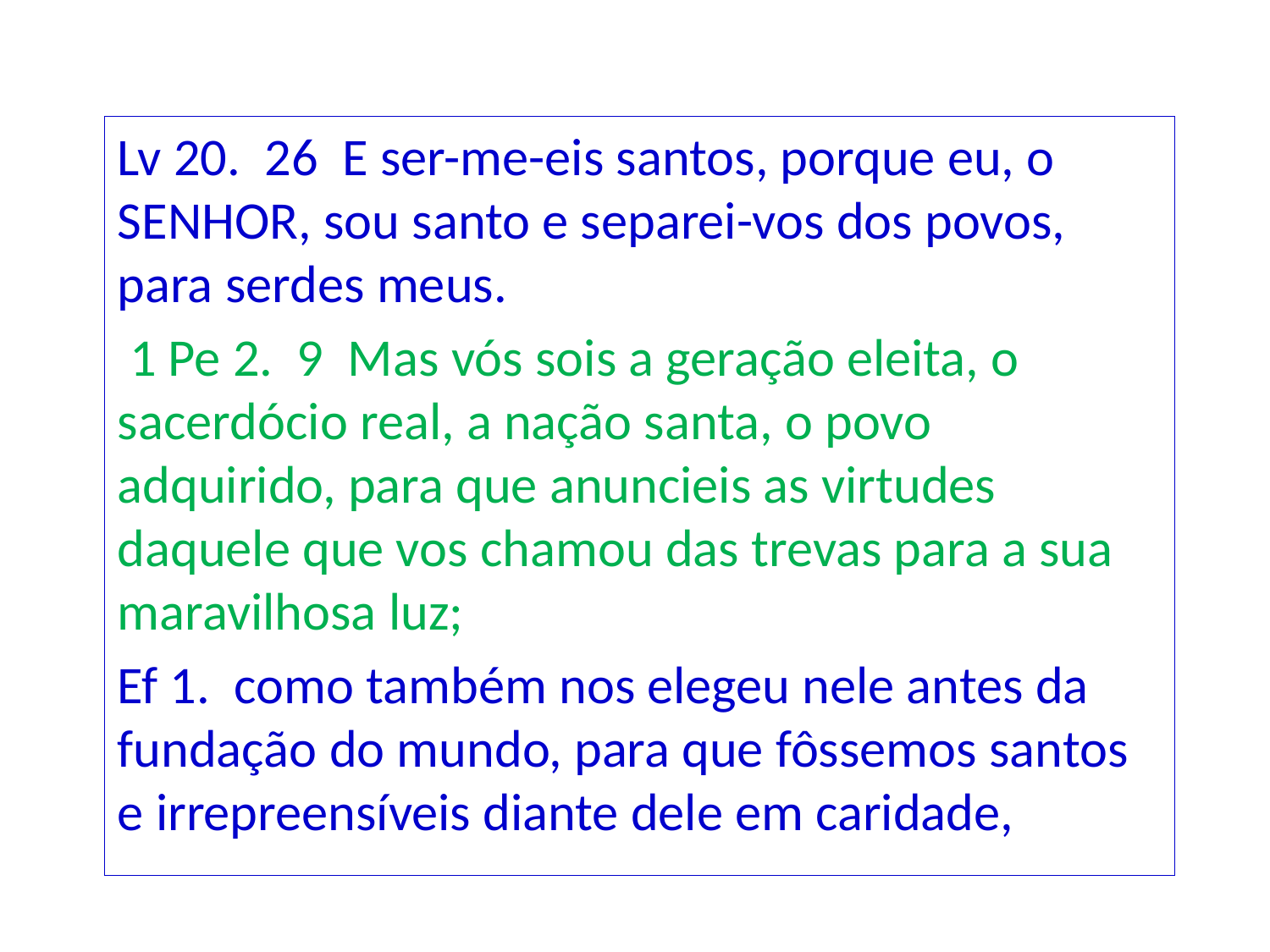

Lv 20.  26  E ser-me-eis santos, porque eu, o SENHOR, sou santo e separei-vos dos povos, para serdes meus.
 1 Pe 2.  9  Mas vós sois a geração eleita, o sacerdócio real, a nação santa, o povo adquirido, para que anuncieis as virtudes daquele que vos chamou das trevas para a sua maravilhosa luz;
Ef 1.  como também nos elegeu nele antes da fundação do mundo, para que fôssemos santos e irrepreensíveis diante dele em caridade,